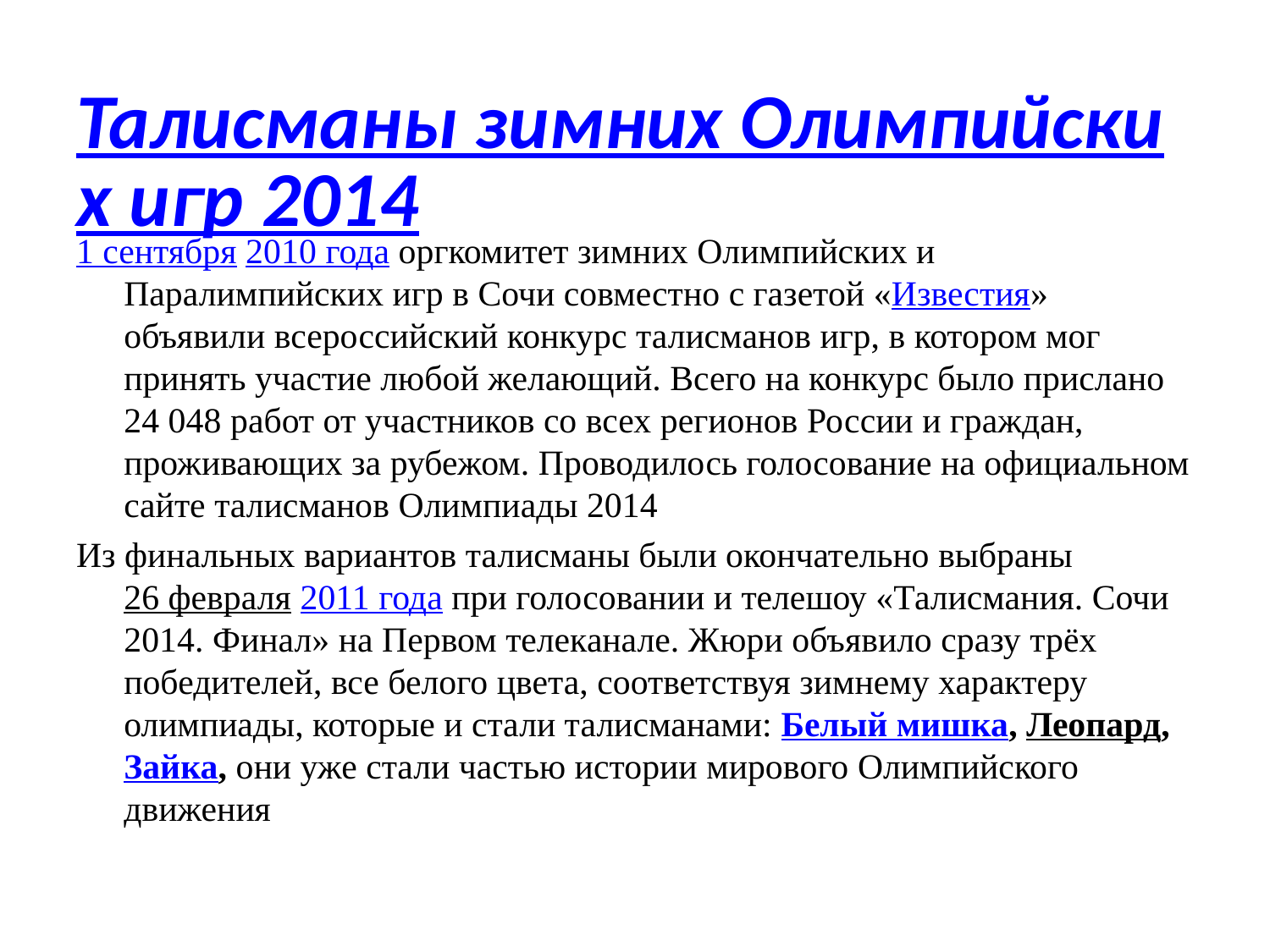

# Талисманы зимних Олимпийских игр 2014
1 сентября 2010 года оргкомитет зимних Олимпийских и Паралимпийских игр в Сочи совместно с газетой «Известия» объявили всероссийский конкурс талисманов игр, в котором мог принять участие любой желающий. Всего на конкурс было прислано 24 048 работ от участников со всех регионов России и граждан, проживающих за рубежом. Проводилось голосование на официальном сайте талисманов Олимпиады 2014
Из финальных вариантов талисманы были окончательно выбраны 26 февраля 2011 года при голосовании и телешоу «Талисмания. Сочи 2014. Финал» на Первом телеканале. Жюри объявило сразу трёх победителей, все белого цвета, соответствуя зимнему характеру олимпиады, которые и стали талисманами: Белый мишка, Леопард, Зайка, они уже стали частью истории мирового Олимпийского движения